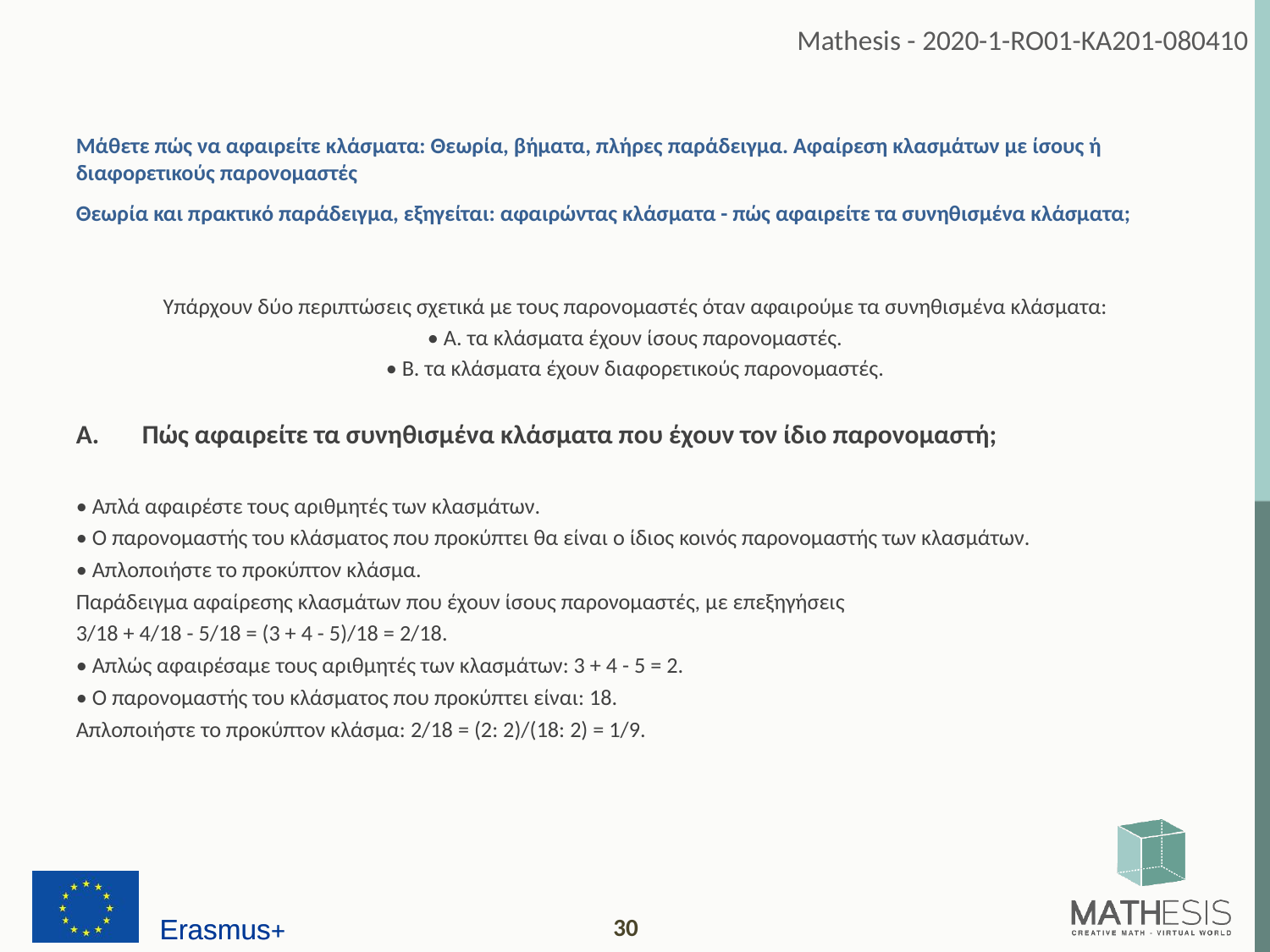

Μάθετε πώς να αφαιρείτε κλάσματα: Θεωρία, βήματα, πλήρες παράδειγμα. Αφαίρεση κλασμάτων με ίσους ή διαφορετικούς παρονομαστές
Θεωρία και πρακτικό παράδειγμα, εξηγείται: αφαιρώντας κλάσματα - πώς αφαιρείτε τα συνηθισμένα κλάσματα;

Υπάρχουν δύο περιπτώσεις σχετικά με τους παρονομαστές όταν αφαιρούμε τα συνηθισμένα κλάσματα:
• Α. τα κλάσματα έχουν ίσους παρονομαστές.
• Β. τα κλάσματα έχουν διαφορετικούς παρονομαστές.

Πώς αφαιρείτε τα συνηθισμένα κλάσματα που έχουν τον ίδιο παρονομαστή;

• Απλά αφαιρέστε τους αριθμητές των κλασμάτων.
• Ο παρονομαστής του κλάσματος που προκύπτει θα είναι ο ίδιος κοινός παρονομαστής των κλασμάτων.
• Απλοποιήστε το προκύπτον κλάσμα.
Παράδειγμα αφαίρεσης κλασμάτων που έχουν ίσους παρονομαστές, με επεξηγήσεις
3/18 + 4/18 - 5/18 = (3 + 4 - 5)/18 = 2/18.
• Απλώς αφαιρέσαμε τους αριθμητές των κλασμάτων: 3 + 4 - 5 = 2.
• Ο παρονομαστής του κλάσματος που προκύπτει είναι: 18.
Απλοποιήστε το προκύπτον κλάσμα: 2/18 = (2: 2)/(18: 2) = 1/9.